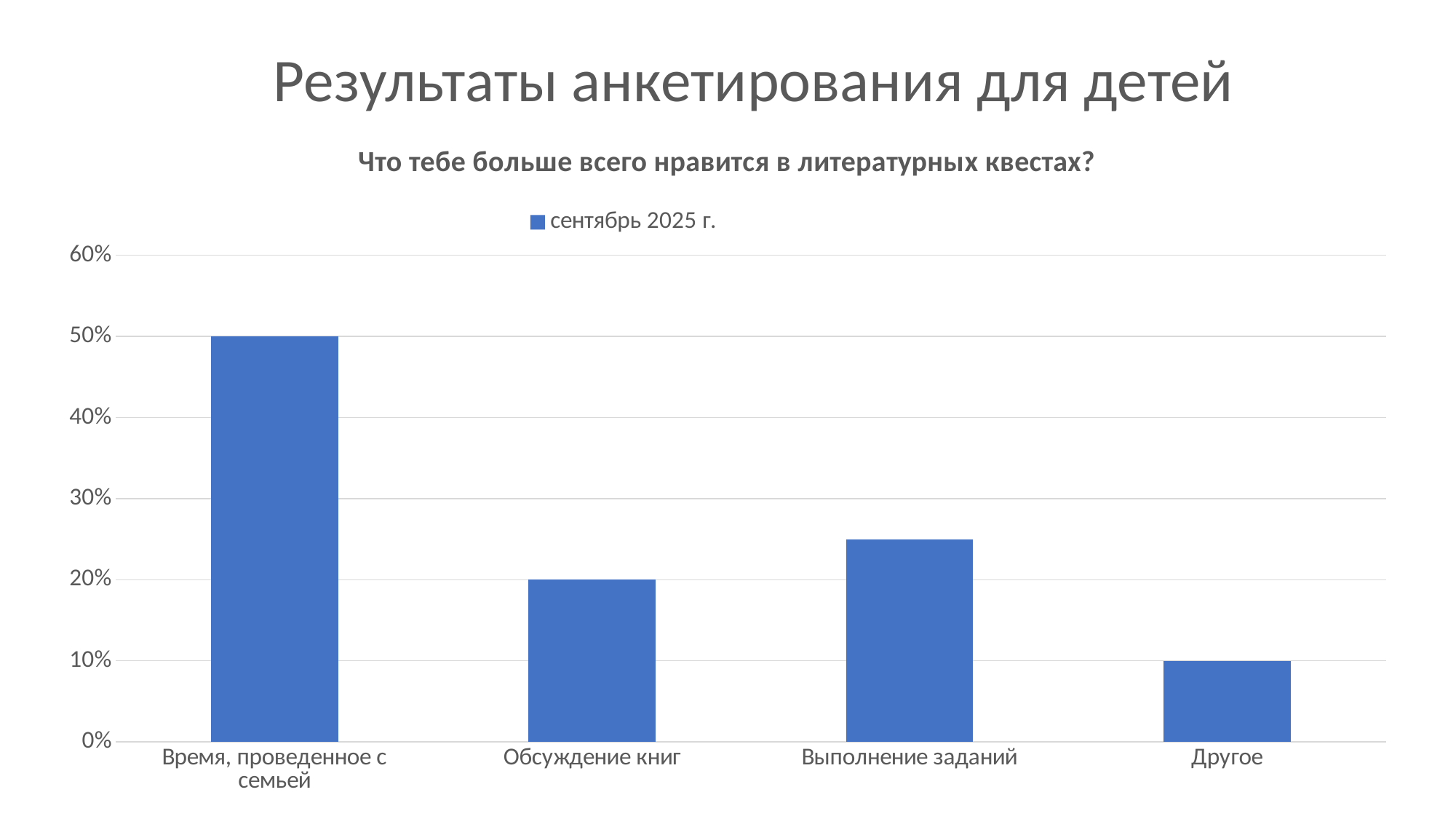

# Результаты анкетирования для детей

### Chart: Что тебе больше всего нравится в литературных квестах?

| Category | сентябрь 2025 г. |
|---|---|
| Время, проведенное с семьей | 0.5 |
| Обсуждение книг | 0.2 |
| Выполнение заданий | 0.25 |
| Другое | 0.1 |